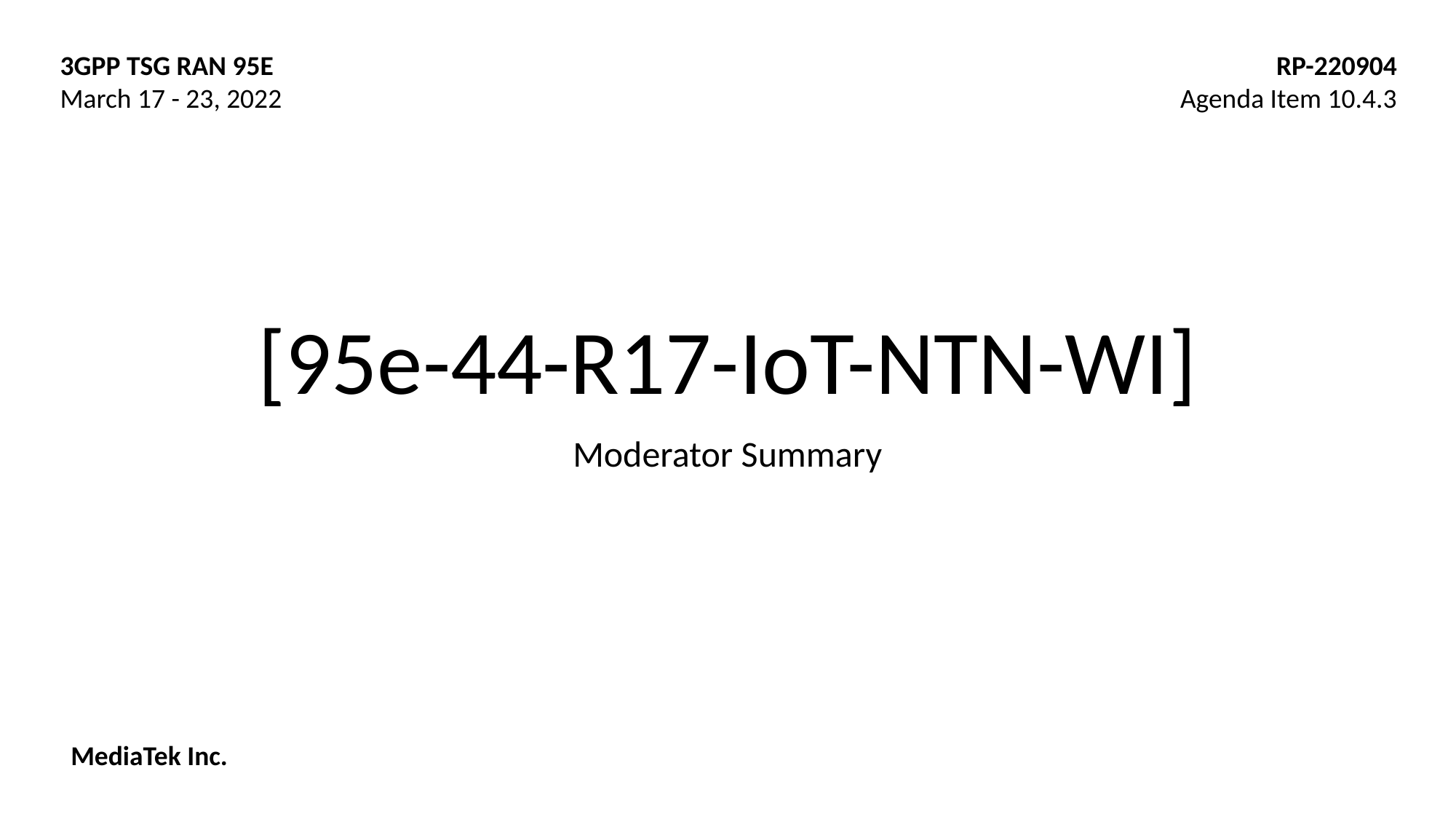

3GPP TSG RAN 95E	RP-220904
March 17 - 23, 2022	Agenda Item 10.4.3
# [95e-44-R17-IoT-NTN-WI]
Moderator Summary
MediaTek Inc.